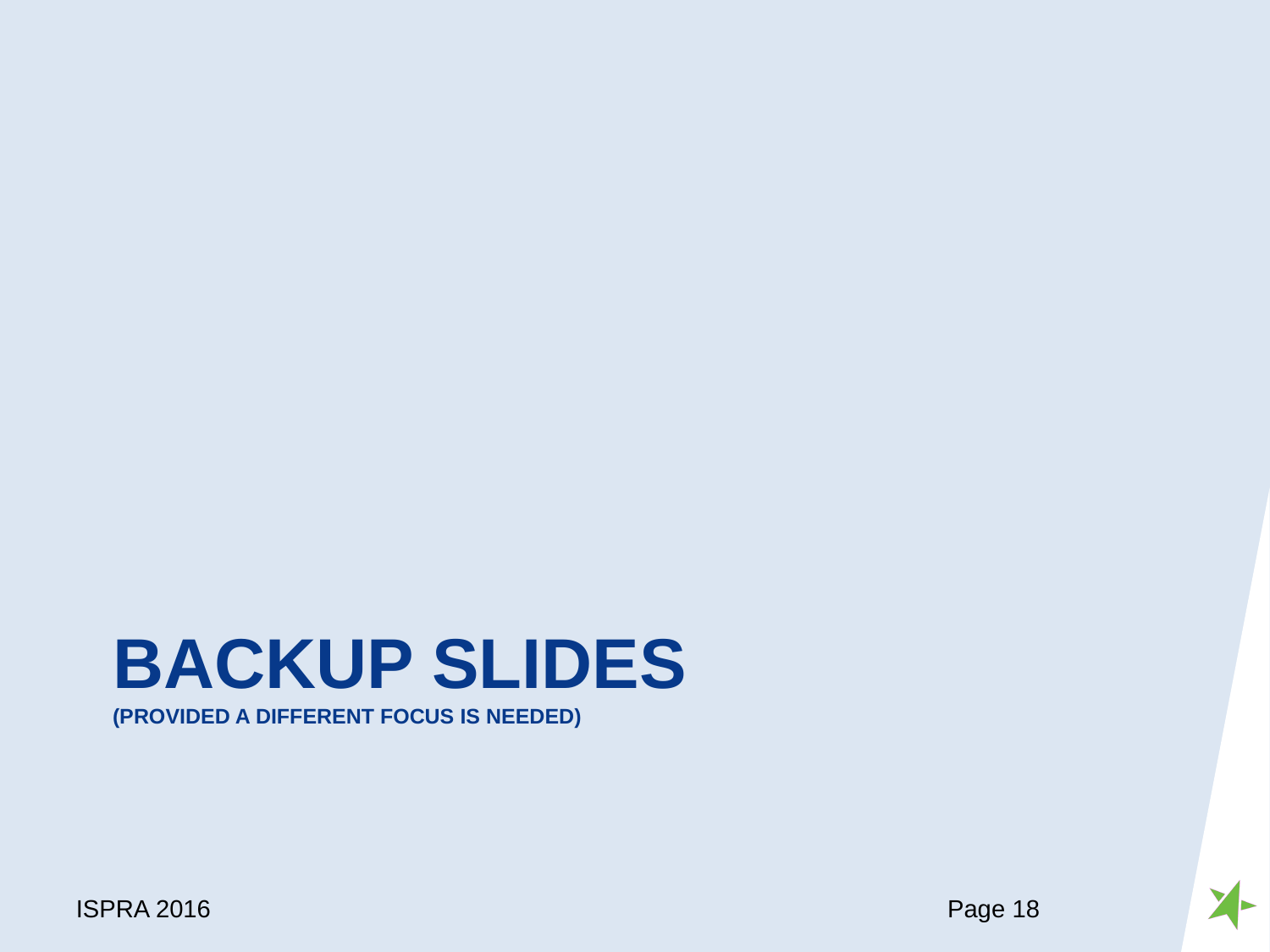

# Backup slides (provided a different focus is needed)
Page 18
ISPRA 2016